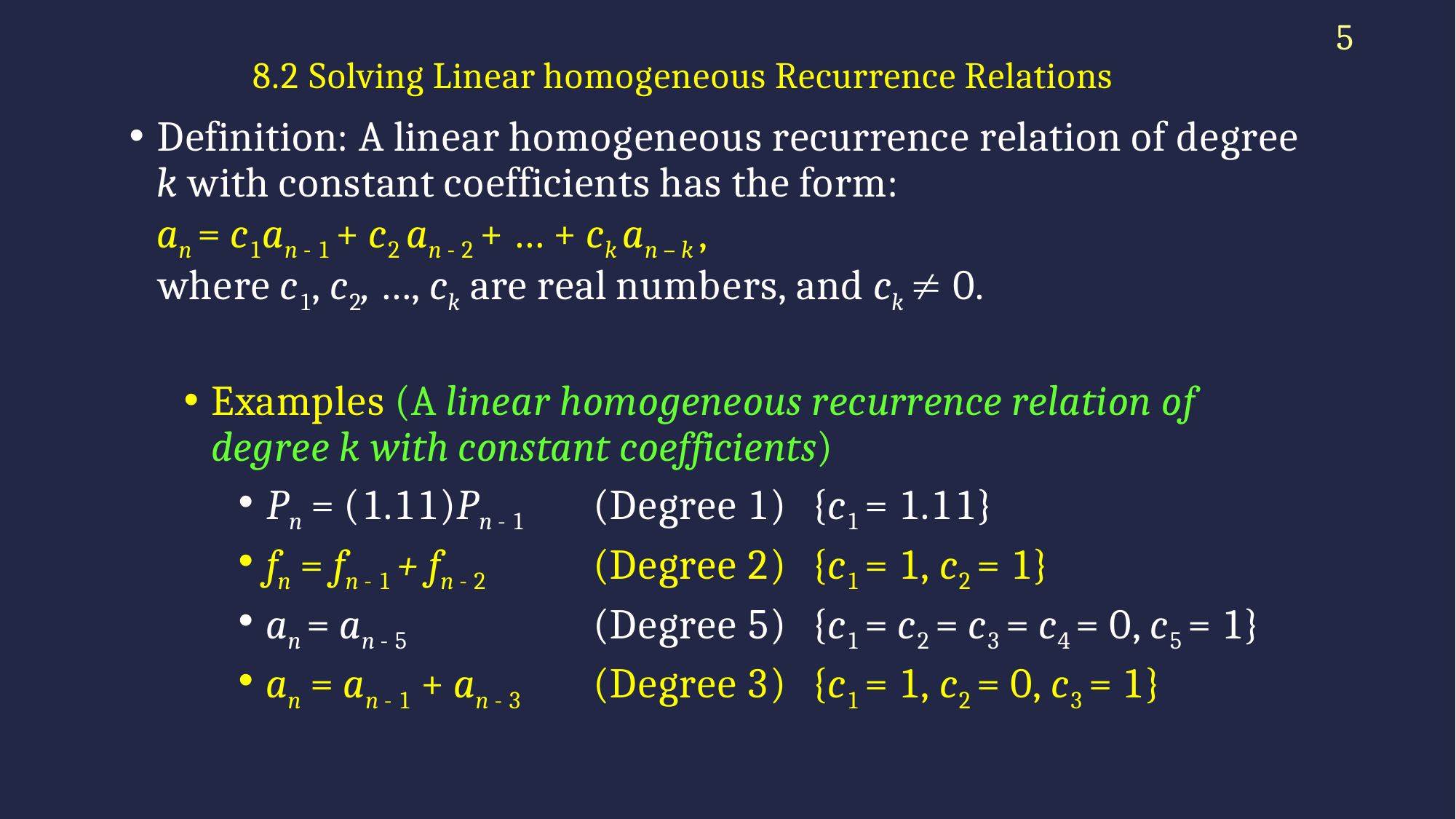

5
# 8.2 Solving Linear homogeneous Recurrence Relations
Definition: A linear homogeneous recurrence relation of degree k with constant coefficients has the form:
an = c1an - 1 + c2 an - 2 + … + ck an – k ,
where c1, c2, …, ck are real numbers, and ck ≠ 0.

Examples (A linear homogeneous recurrence relation of degree k with constant coefficients)
Pn = (1.11)Pn - 1	(Degree 1)	{c1 = 1.11}
fn = fn - 1 + fn - 2	(Degree 2)	{c1 = 1, c2 = 1}
an = an - 5		(Degree 5)	{c1 = c2 = c3 = c4 = 0, c5 = 1}
an = an - 1 + an - 3 	(Degree 3)	{c1 = 1, c2 = 0, c3 = 1}